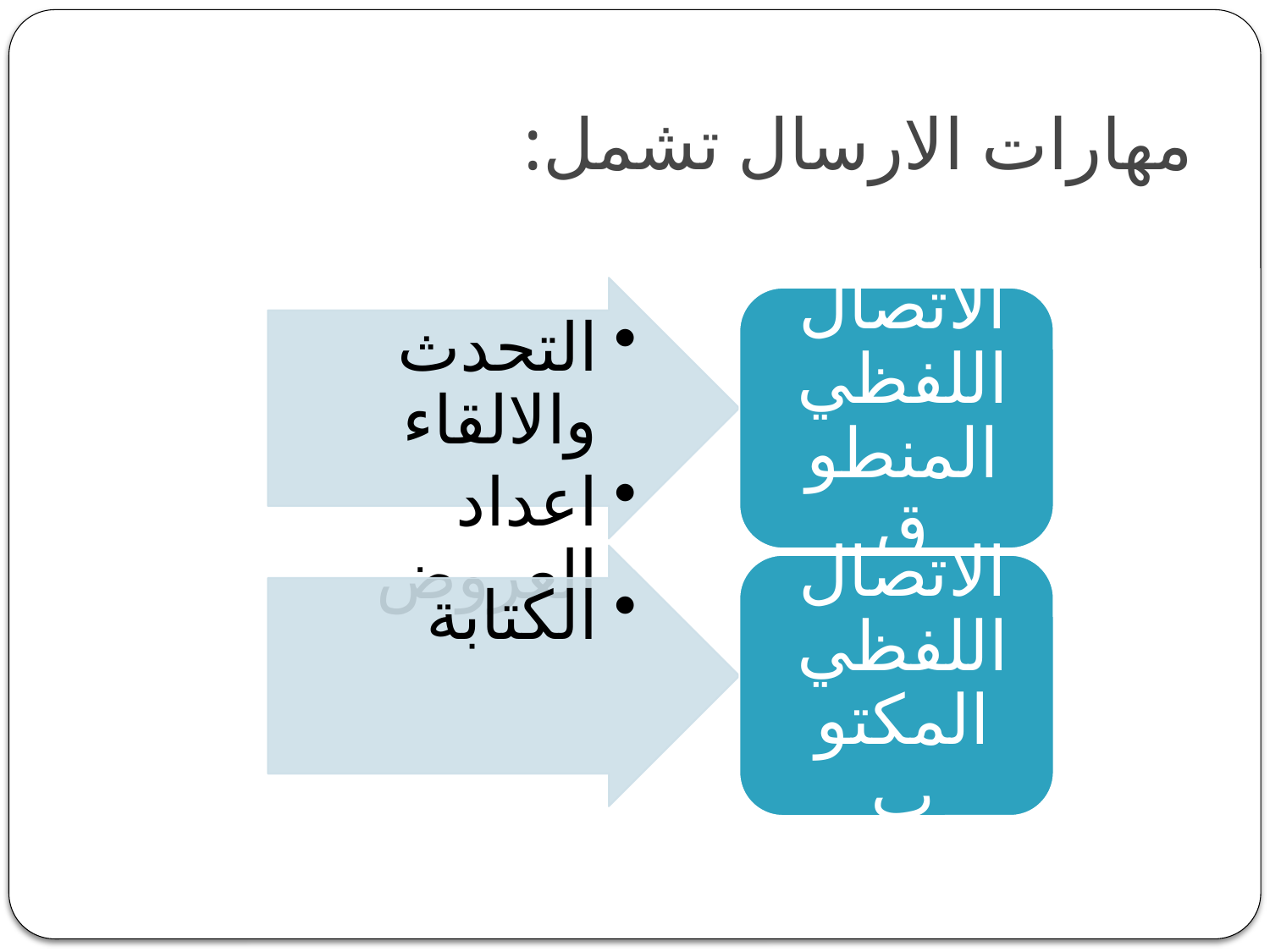

# مهارات الارسال تشمل:
التحدث والالقاء
اعداد العروض
الاتصال اللفظي المنطوق
الكتابة
الاتصال اللفظي المكتوب